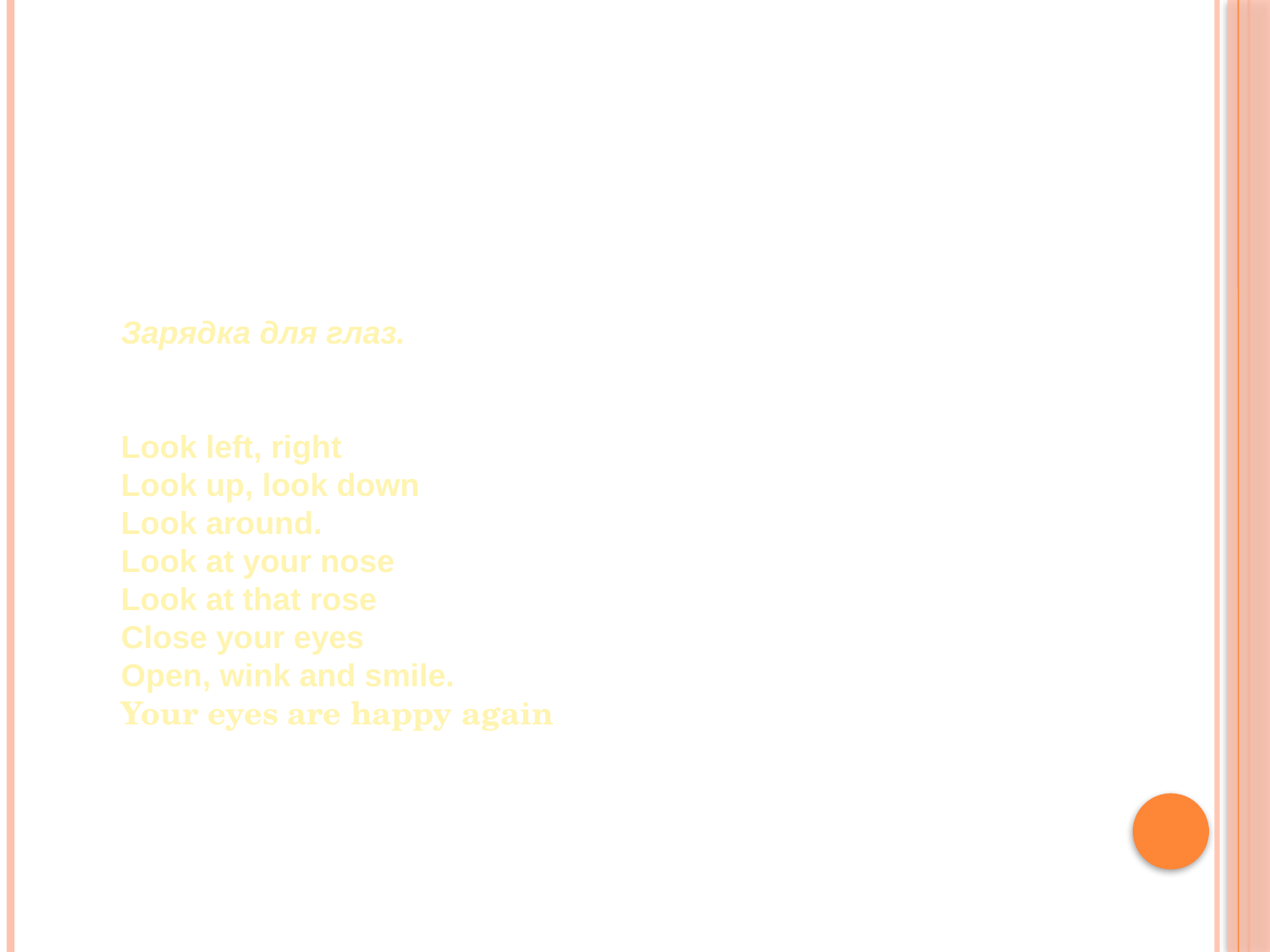

Зарядка для глаз.

Look left, right
Look up, look down
Look around.
Look at your nose
Look at that rose
Close your eyes
Open, wink and smile.
Your eyes are happy again